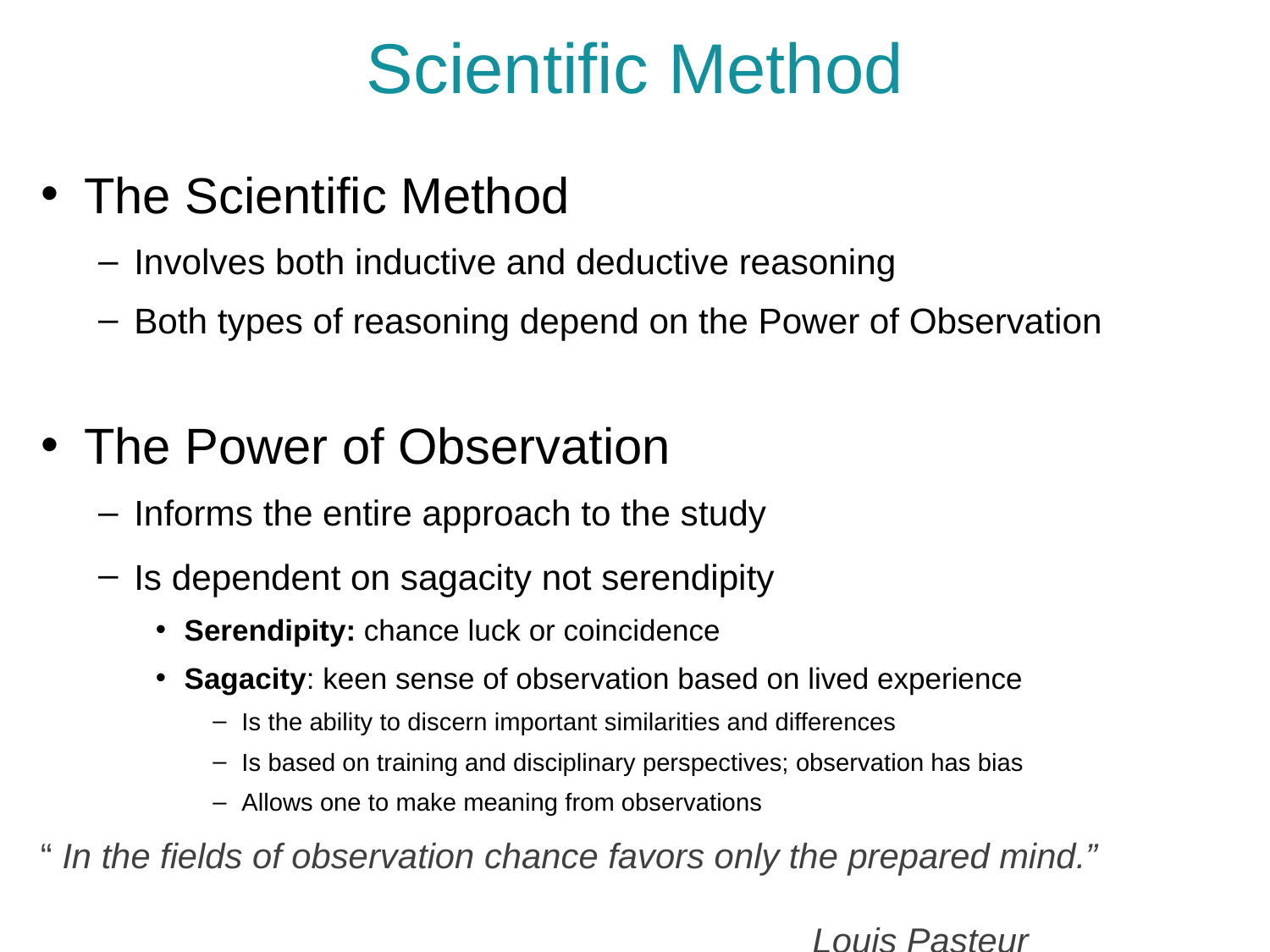

# Scientific Method
The Scientific Method
Involves both inductive and deductive reasoning
Both types of reasoning depend on the Power of Observation

The Power of Observation
Informs the entire approach to the study
Is dependent on sagacity not serendipity
Serendipity: chance luck or coincidence
Sagacity: keen sense of observation based on lived experience
Is the ability to discern important similarities and differences
Is based on training and disciplinary perspectives; observation has bias
Allows one to make meaning from observations

“ In the fields of observation chance favors only the prepared mind.”
															 Louis Pasteur